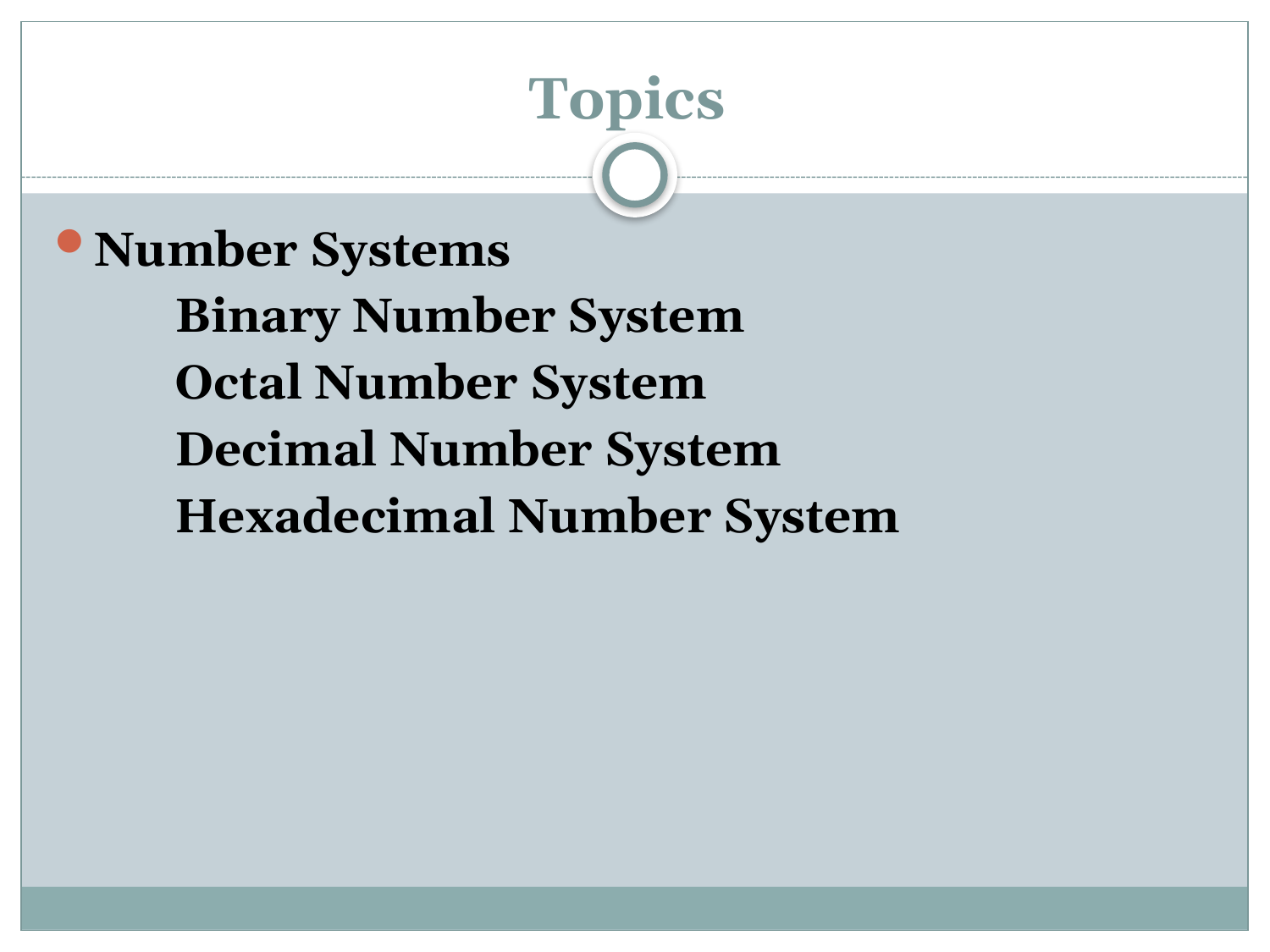

# Topics
Number Systems
          Binary Number System
          Octal Number System
          Decimal Number System
          Hexadecimal Number System